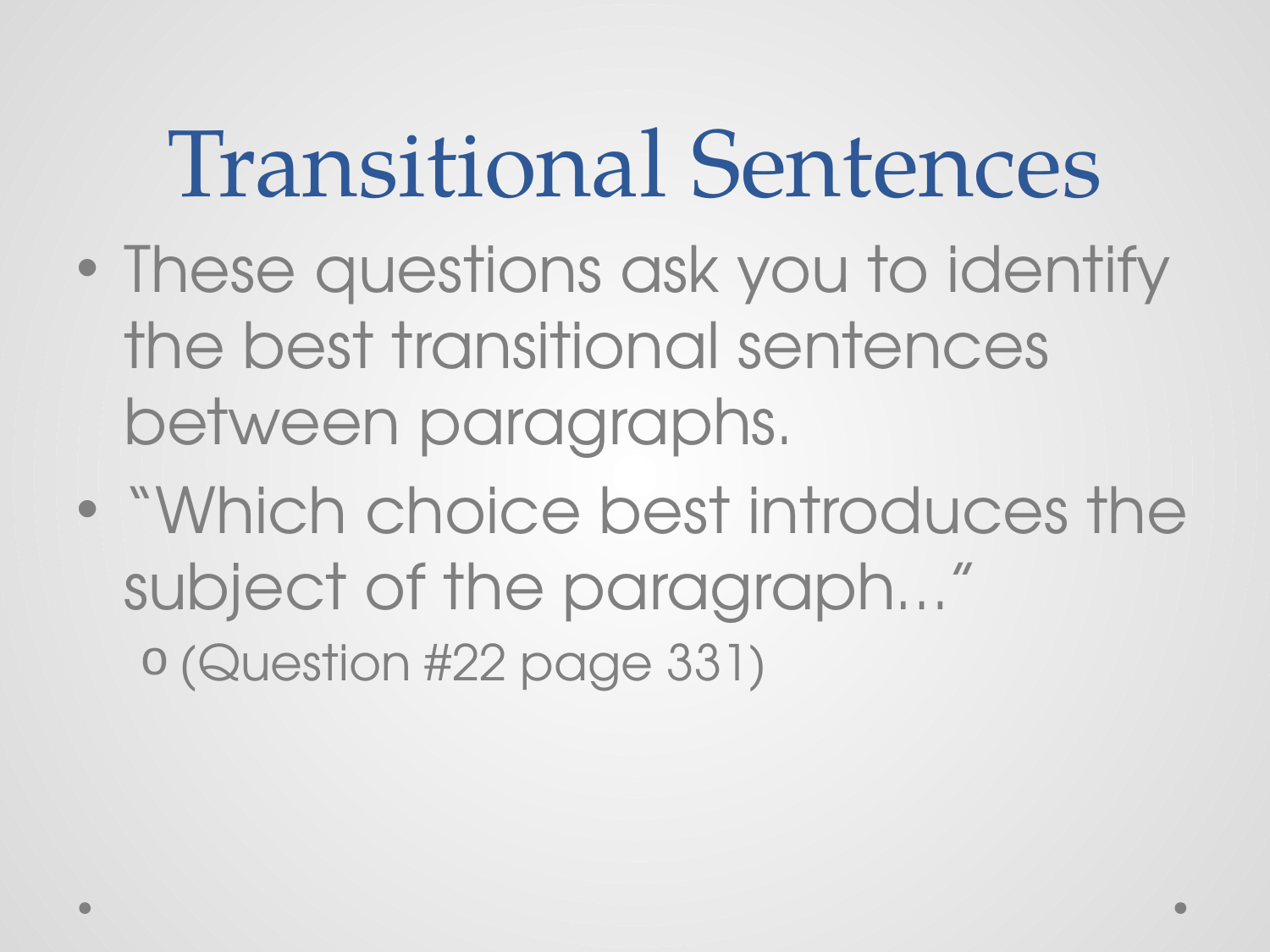

# Transitional Sentences
These questions ask you to identify the best transitional sentences between paragraphs.
“Which choice best introduces the subject of the paragraph…”
(Question #22 page 331)